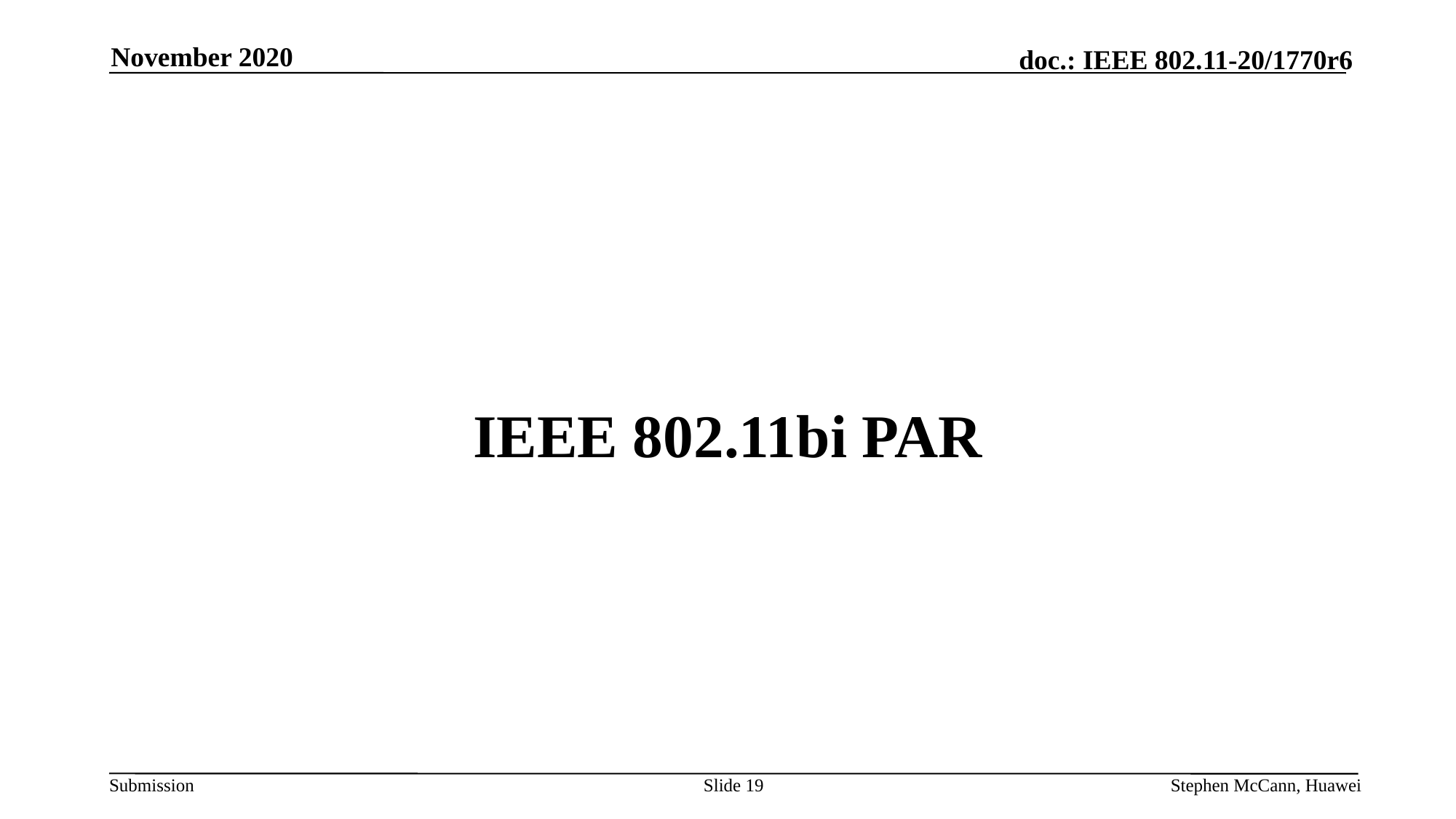

November 2020
# IEEE 802.11bi PAR
Slide 19
Stephen McCann, Huawei